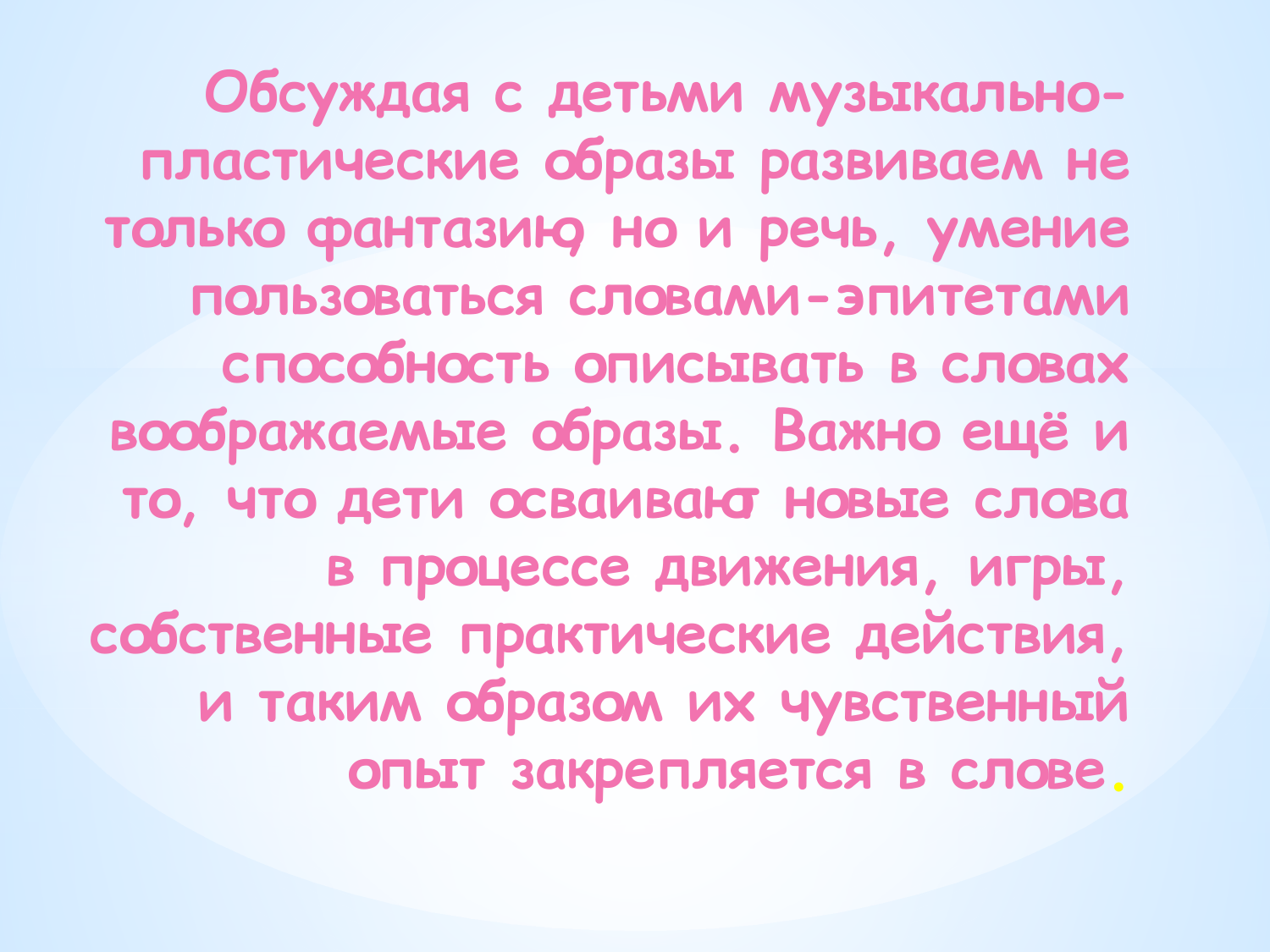

# Обсуждая с детьми музыкально-пластические образы развиваем не только фантазию, но и речь, умение пользоваться словами-эпитетами способность описывать в словах воображаемые образы. Важно ещё и то, что дети осваивают новые слова в процессе движения, игры, собственные практические действия, и таким образом их чувственный опыт закрепляется в слове.